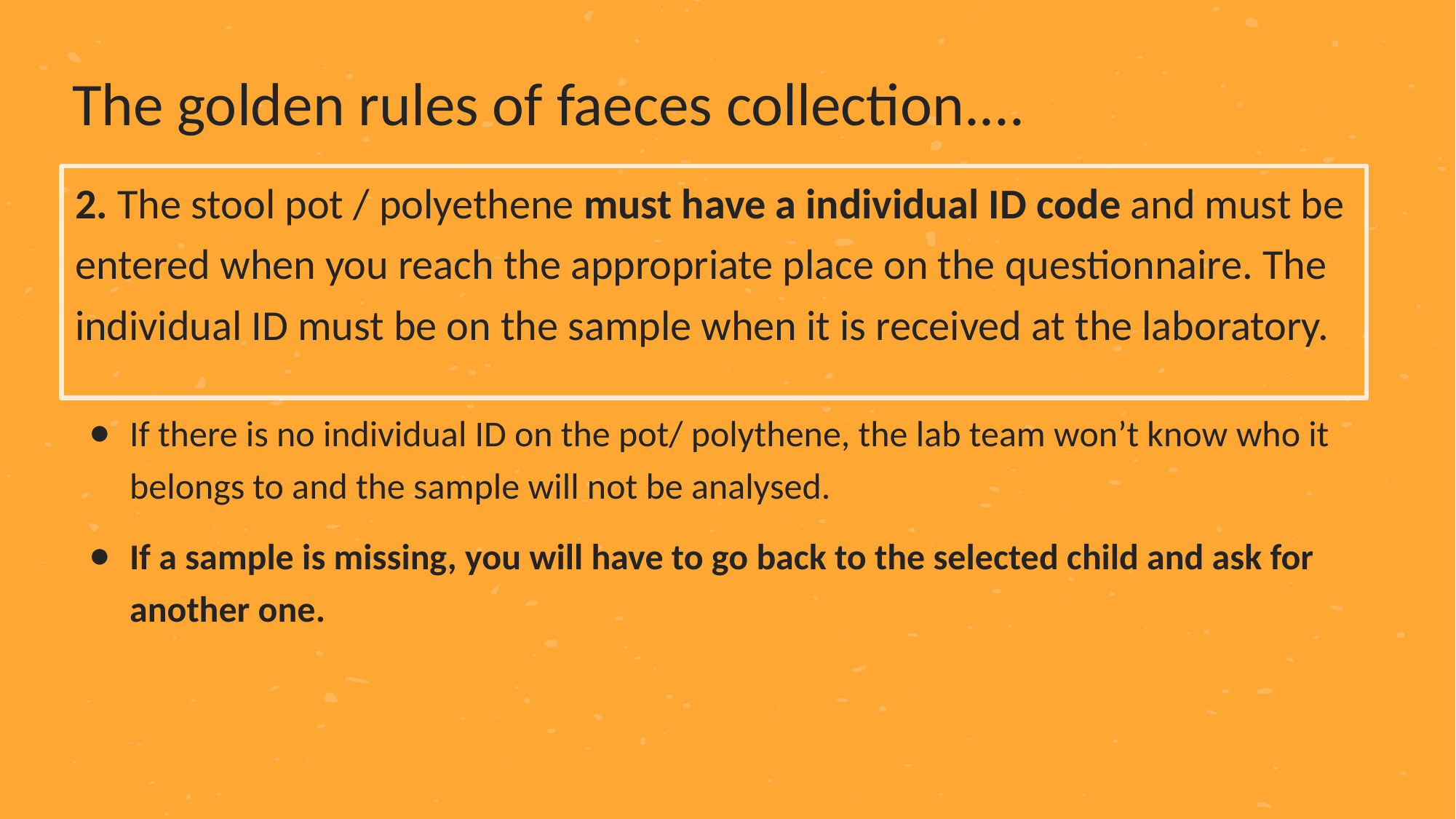

The golden rules of faeces collection....

2. The stool pot / polyethene must have a individual ID code and must be entered when you reach the appropriate place on the questionnaire. The individual ID must be on the sample when it is received at the laboratory.

If there is no individual ID on the pot/ polythene, the lab team won’t know who it belongs to and the sample will not be analysed.
If a sample is missing, you will have to go back to the selected child and ask for another one.